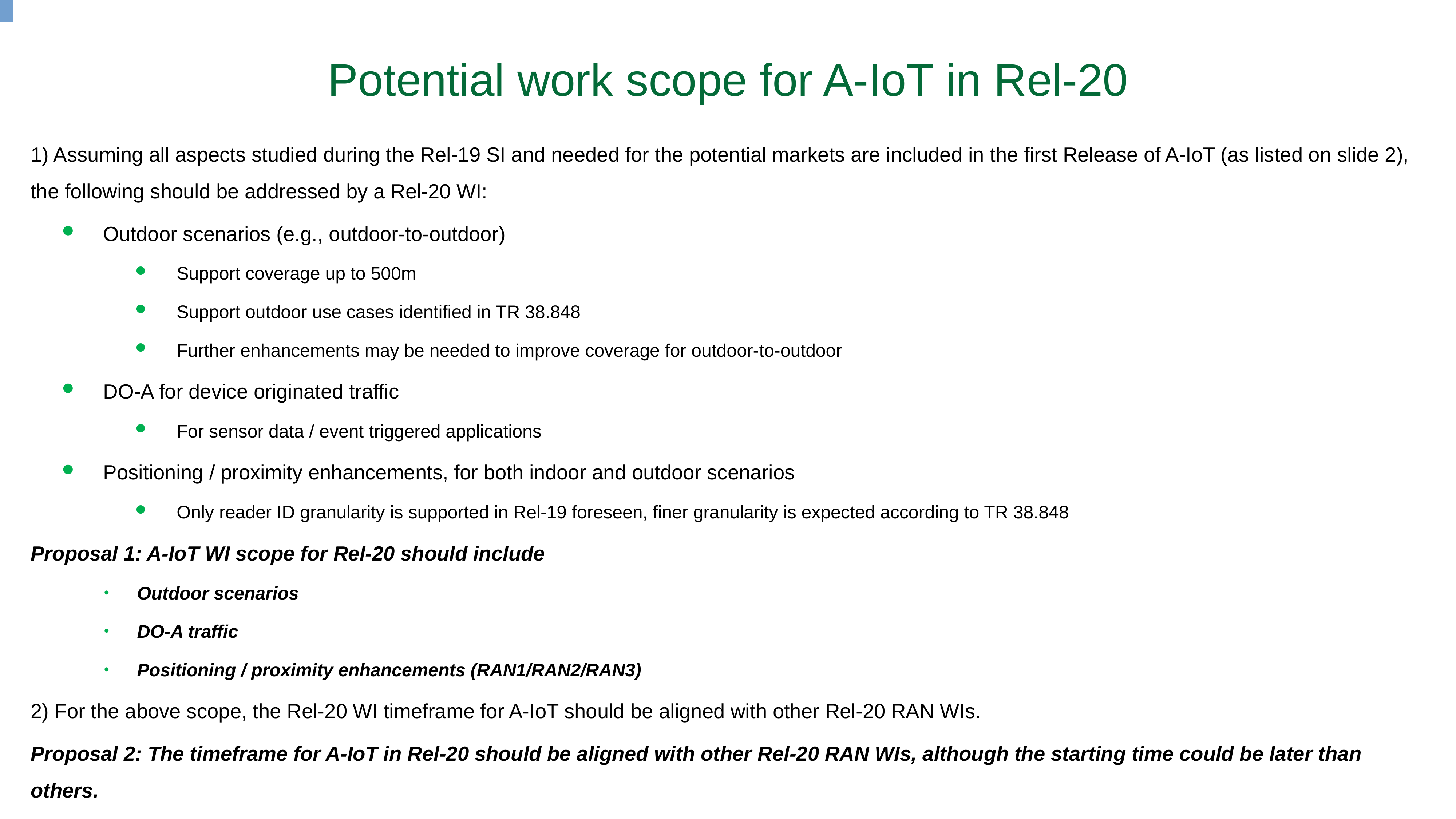

# Potential work scope for A-IoT in Rel-20
1) Assuming all aspects studied during the Rel-19 SI and needed for the potential markets are included in the first Release of A-IoT (as listed on slide 2), the following should be addressed by a Rel-20 WI:
Outdoor scenarios (e.g., outdoor-to-outdoor)
Support coverage up to 500m
Support outdoor use cases identified in TR 38.848
Further enhancements may be needed to improve coverage for outdoor-to-outdoor
DO-A for device originated traffic
For sensor data / event triggered applications
Positioning / proximity enhancements, for both indoor and outdoor scenarios
Only reader ID granularity is supported in Rel-19 foreseen, finer granularity is expected according to TR 38.848
Proposal 1: A-IoT WI scope for Rel-20 should include
Outdoor scenarios
DO-A traffic
Positioning / proximity enhancements (RAN1/RAN2/RAN3)
2) For the above scope, the Rel-20 WI timeframe for A-IoT should be aligned with other Rel-20 RAN WIs.
Proposal 2: The timeframe for A-IoT in Rel-20 should be aligned with other Rel-20 RAN WIs, although the starting time could be later than others.